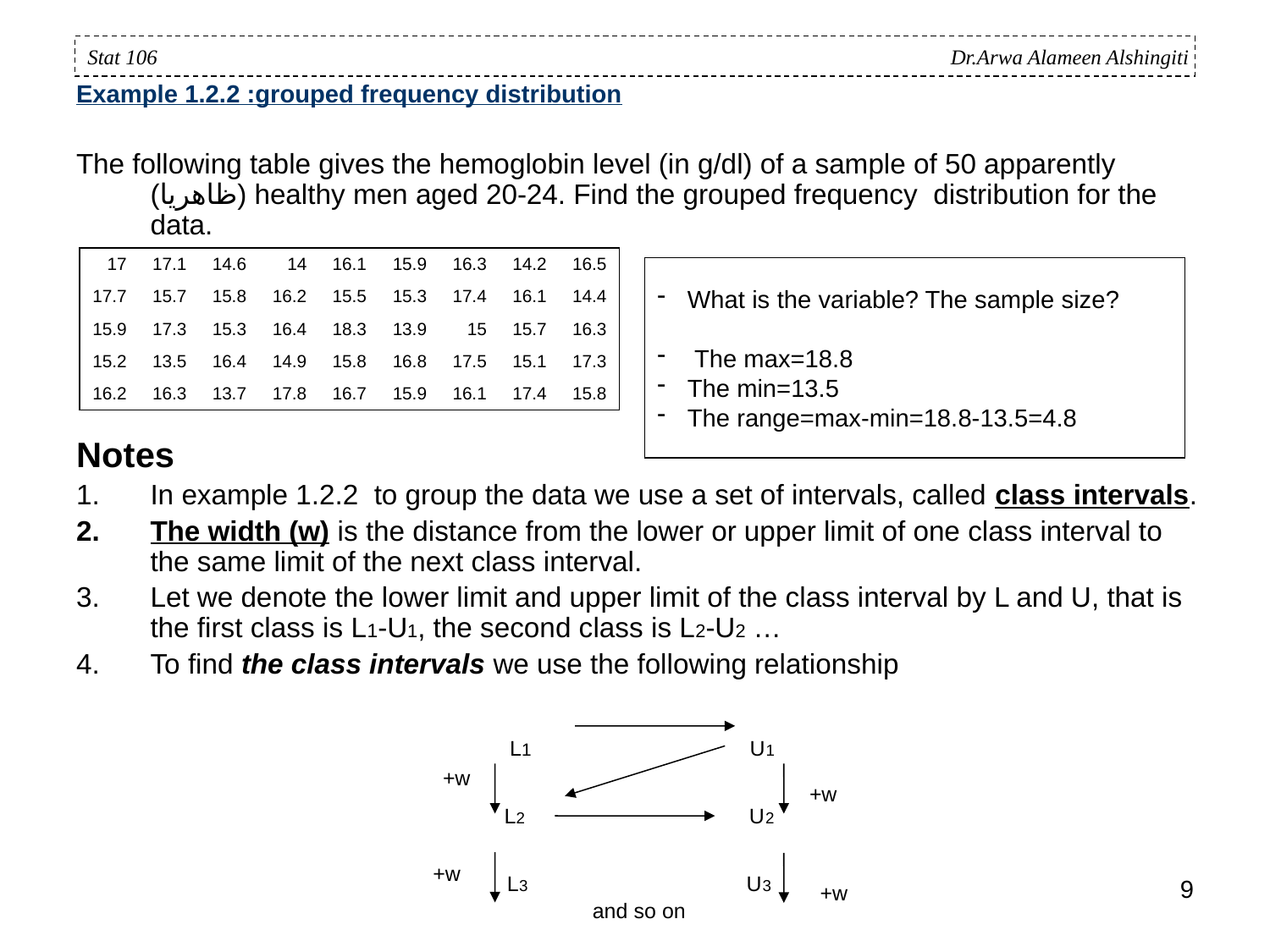

Example 1.2.2 :grouped frequency distribution

The following table gives the hemoglobin level (in g/dl) of a sample of 50 apparently (ظاهريا) healthy men aged 20-24. Find the grouped frequency  distribution for the data.

Notes
In example 1.2.2  to group the data we use a set of intervals, called class intervals.
The width (w) is the distance from the lower or upper limit of one class interval to the same limit of the next class interval.
Let we denote the lower limit and upper limit of the class interval by L and U, that is the first class is L1-U1, the second class is L2-U2 …
To find the class intervals we use the following relationship

 L1                                     U1

L2                                      U2

L3                                     U3
and so on
Stat 106                                                                                                                                                      Dr.Arwa Alameen Alshingiti
| 17 | 17.1 | 14.6 | 14 | 16.1 | 15.9 | 16.3 | 14.2 | 16.5 |
| --- | --- | --- | --- | --- | --- | --- | --- | --- |
| 17.7 | 15.7 | 15.8 | 16.2 | 15.5 | 15.3 | 17.4 | 16.1 | 14.4 |
| 15.9 | 17.3 | 15.3 | 16.4 | 18.3 | 13.9 | 15 | 15.7 | 16.3 |
| 15.2 | 13.5 | 16.4 | 14.9 | 15.8 | 16.8 | 17.5 | 15.1 | 17.3 |
| 16.2 | 16.3 | 13.7 | 17.8 | 16.7 | 15.9 | 16.1 | 17.4 | 15.8 |

What is the variable? The sample size?

 The max=18.8
The min=13.5
The range=max-min=18.8-13.5=4.8

+w

+w

+w

9
+w